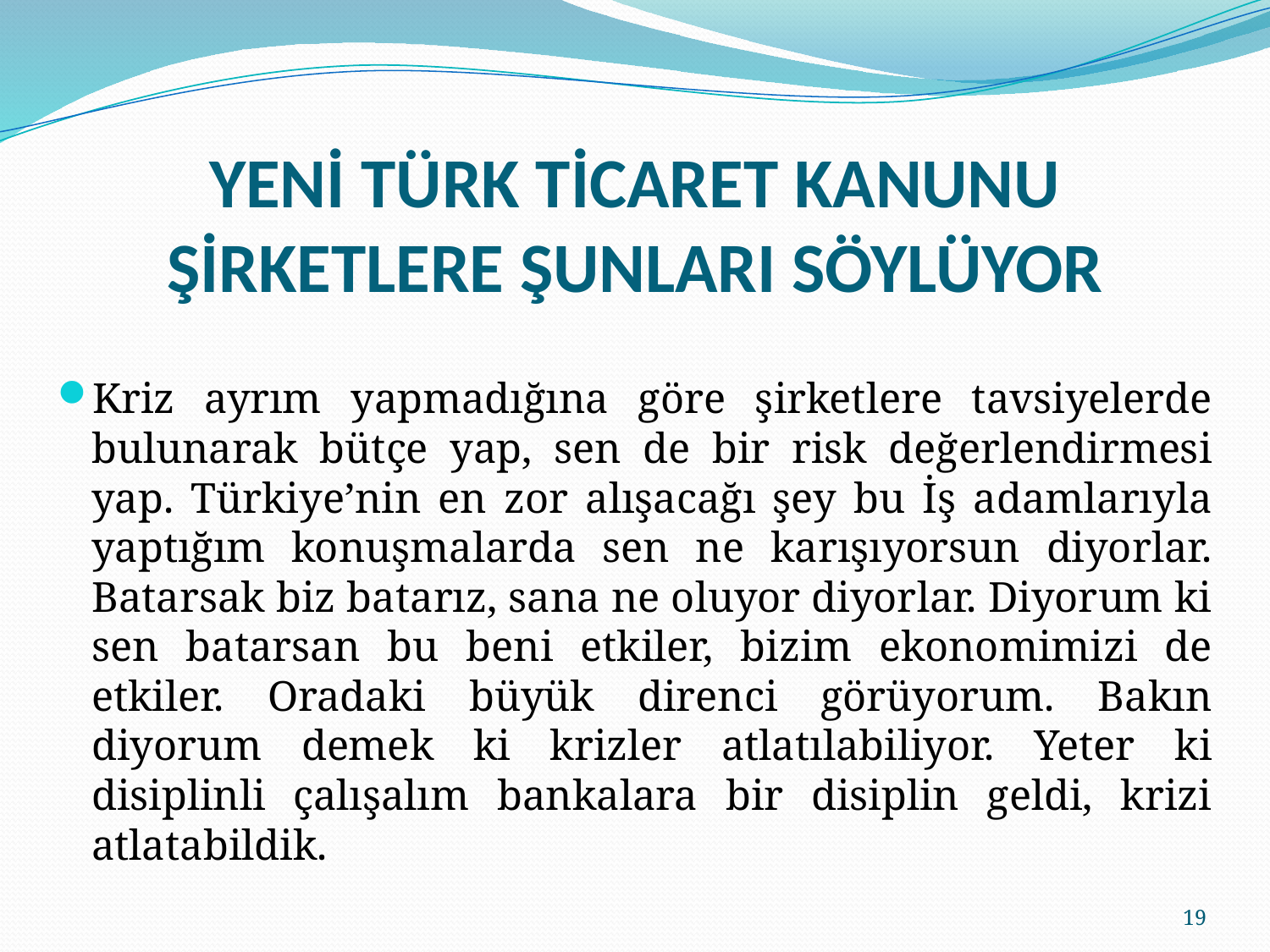

# YENİ TÜRK TİCARET KANUNU ŞİRKETLERE ŞUNLARI SÖYLÜYOR
Kriz ayrım yapmadığına göre şirketlere tavsiyelerde bulunarak bütçe yap, sen de bir risk değerlendirmesi yap. Türkiye’nin en zor alışacağı şey bu İş adamlarıyla yaptığım konuşmalarda sen ne karışıyorsun diyorlar. Batarsak biz batarız, sana ne oluyor diyorlar. Diyorum ki sen batarsan bu beni etkiler, bizim ekonomimizi de etkiler. Oradaki büyük direnci görüyorum. Bakın diyorum demek ki krizler atlatılabiliyor. Yeter ki disiplinli çalışalım bankalara bir disiplin geldi, krizi atlatabildik.
19